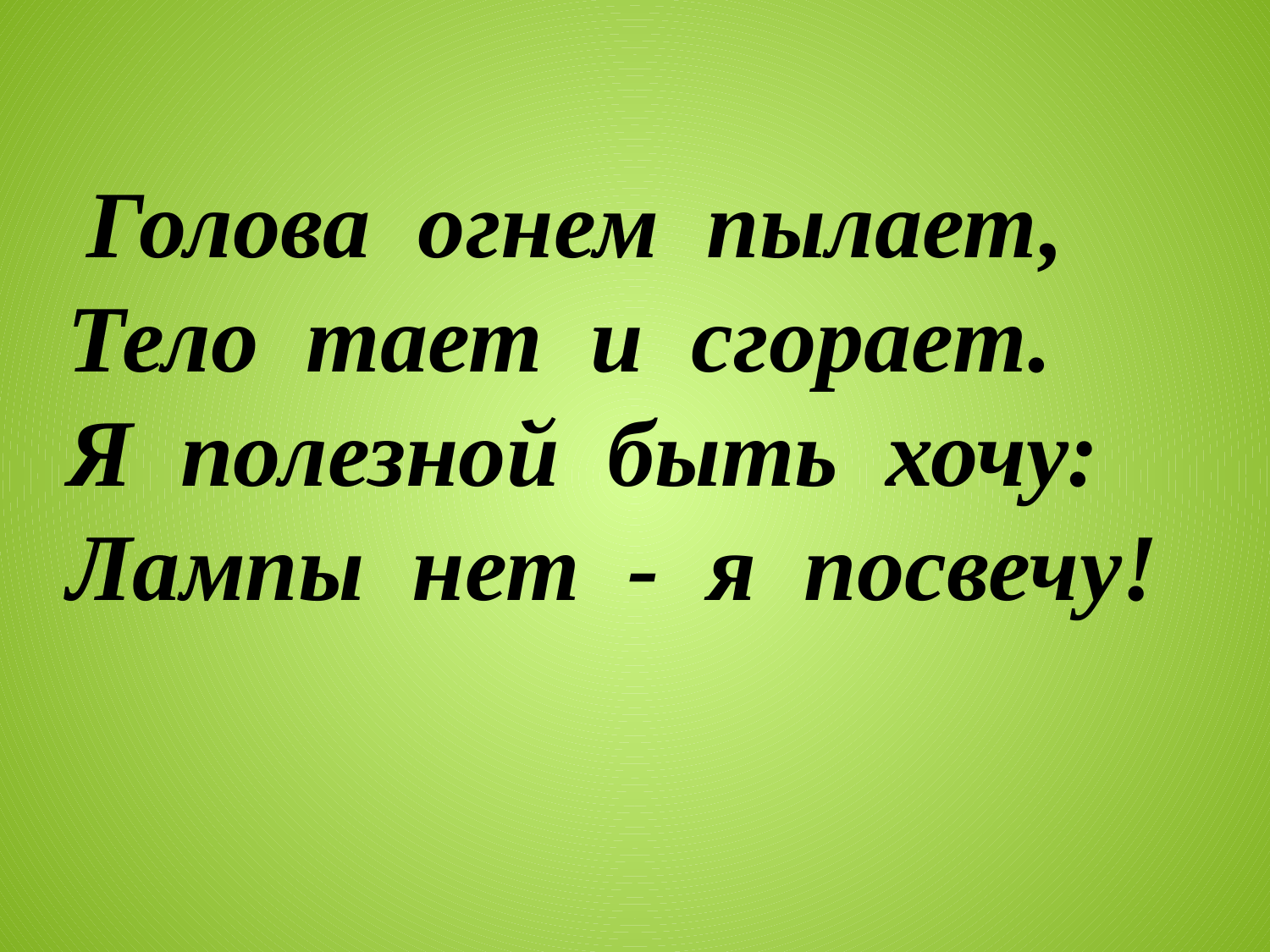

Голова  огнем  пылает,
Тело  тает  и  сгорает.
Я  полезной  быть  хочу:
Лампы  нет  -  я  посвечу!